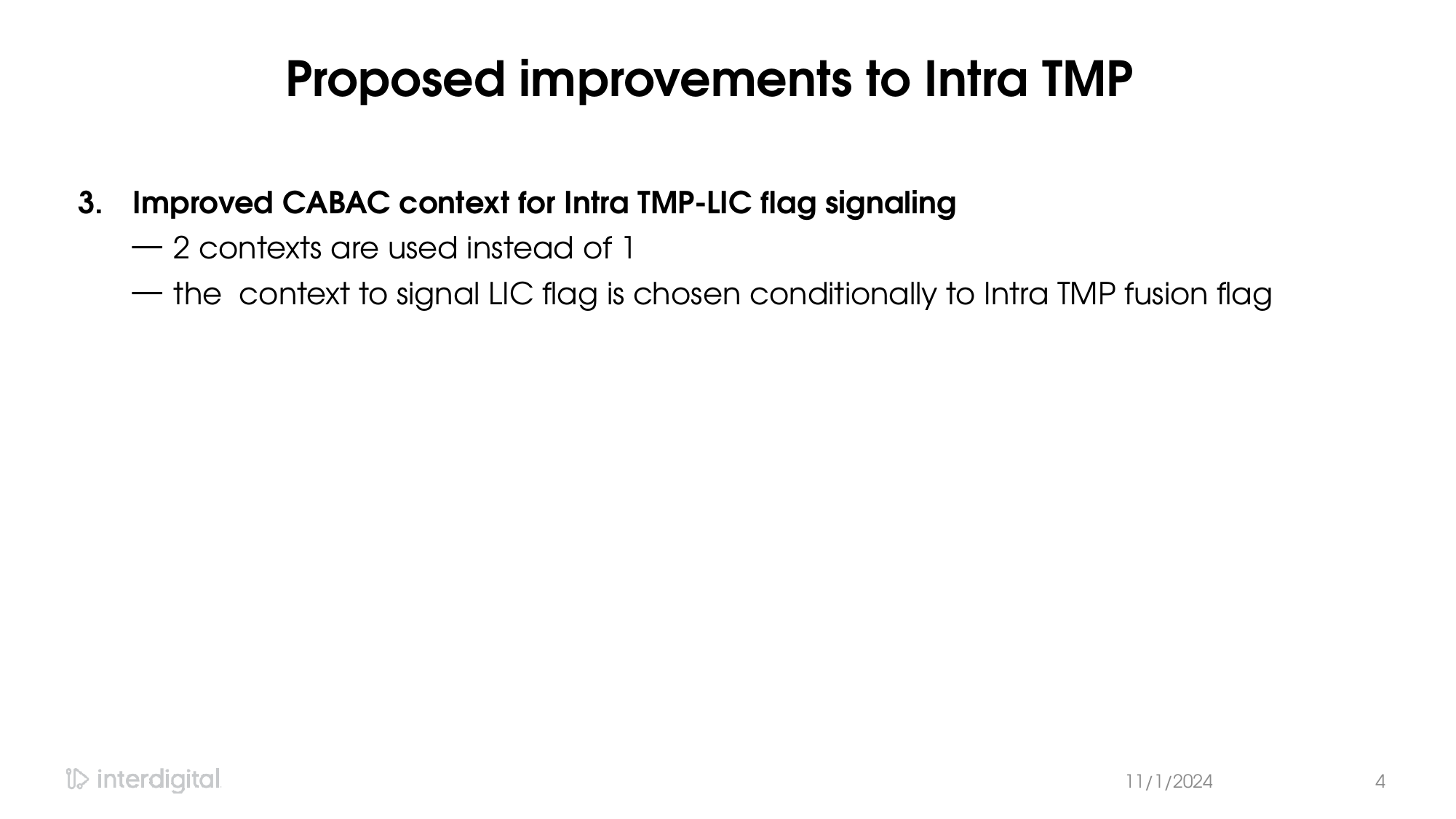

# Proposed improvements to Intra TMP
Improved CABAC context for Intra TMP-LIC flag signaling
2 contexts are used instead of 1
the  context to signal LIC flag is chosen conditionally to Intra TMP fusion flag

11/1/2024
4